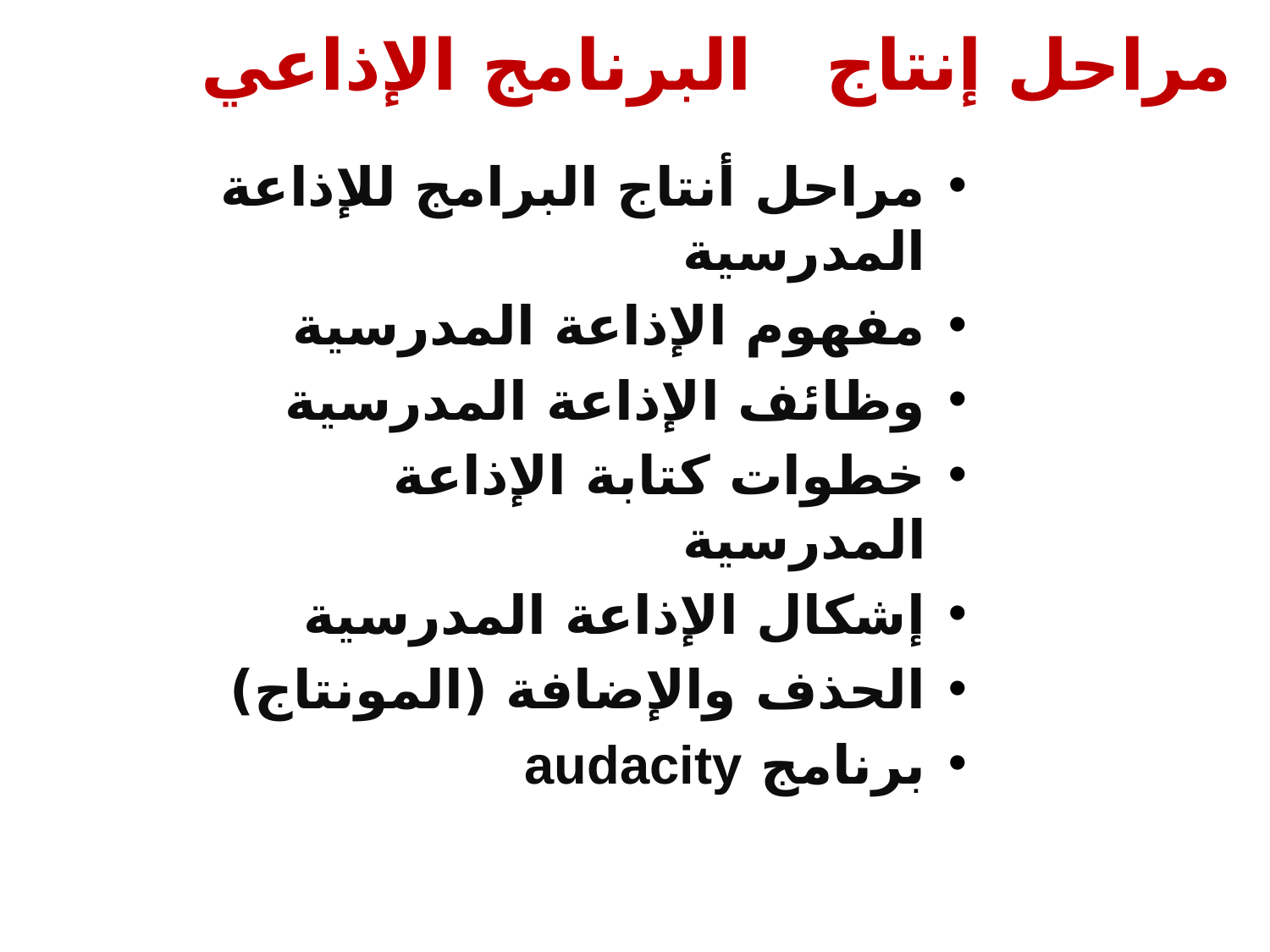

مراحل إنتاج   البرنامج الإذاعي
مراحل أنتاج البرامج للإذاعة المدرسية
مفهوم الإذاعة المدرسية
وظائف الإذاعة المدرسية
خطوات كتابة الإذاعة المدرسية
إشكال الإذاعة المدرسية
الحذف والإضافة (المونتاج)
برنامج audacity